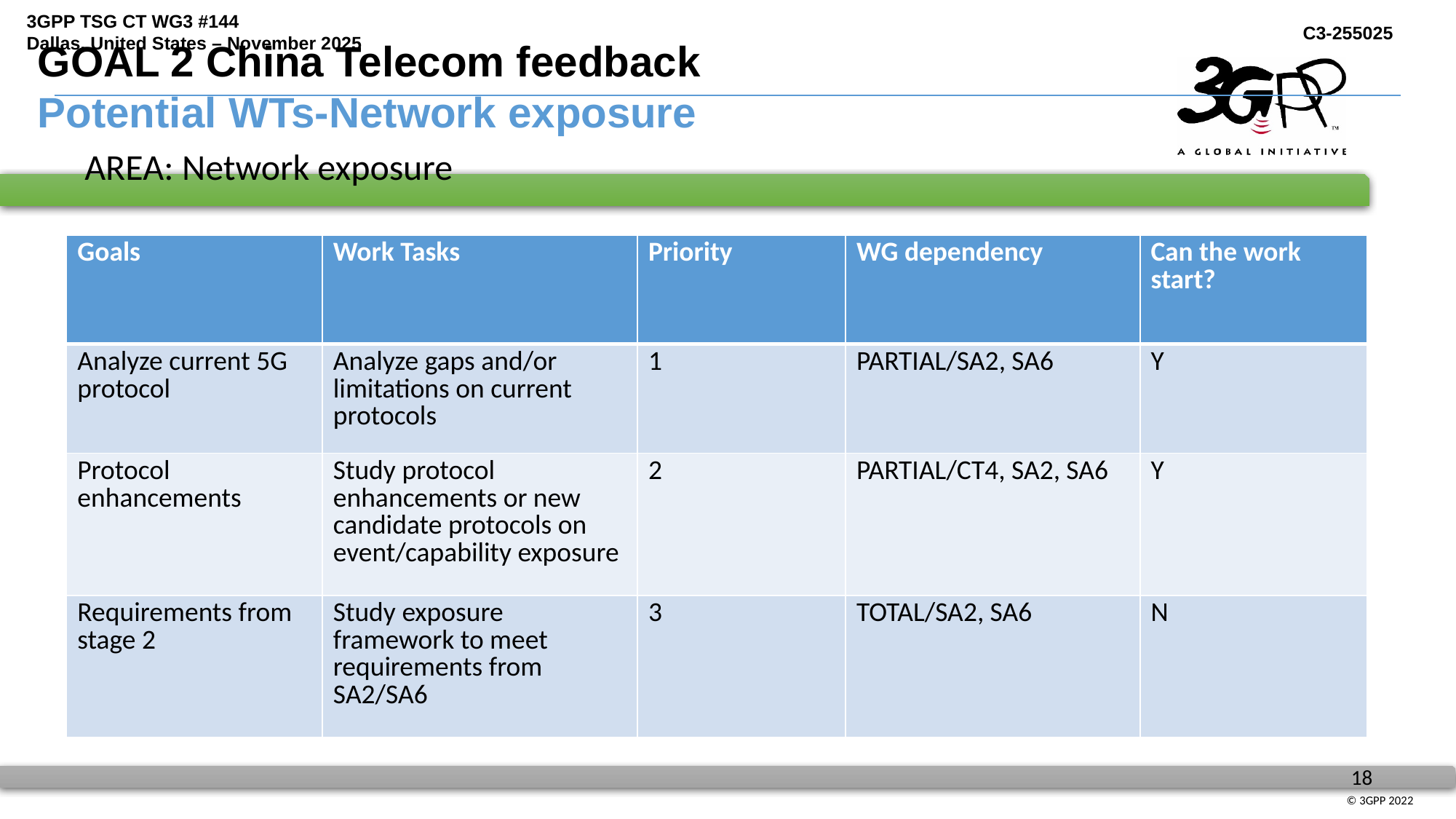

GOAL 2 China Telecom feedback
Potential WTs-Network exposure
AREA: Network exposure

| Goals | Work Tasks | Priority | WG dependency | Can the work start? |
| --- | --- | --- | --- | --- |
| Analyze current 5G protocol | Analyze gaps and/or limitations on current protocols | 1 | PARTIAL/SA2, SA6 | Y |
| Protocol enhancements | Study protocol enhancements or new candidate protocols on event/capability exposure | 2 | PARTIAL/CT4, SA2, SA6 | Y |
| Requirements from stage 2 | Study exposure framework to meet requirements from SA2/SA6 | 3 | TOTAL/SA2, SA6 | N |